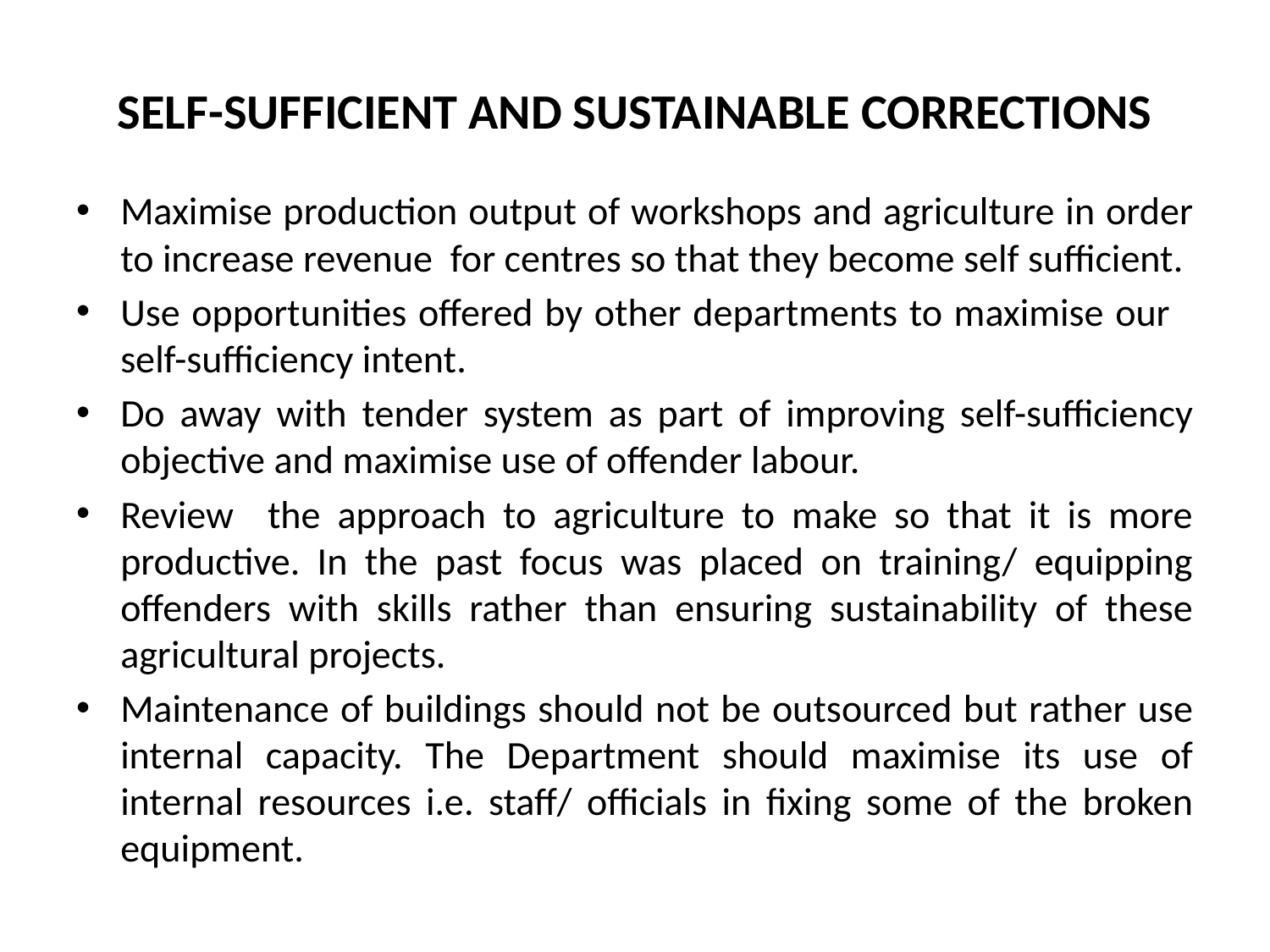

# SELF-SUFFICIENT AND SUSTAINABLE CORRECTIONS
Maximise production output of workshops and agriculture in order to increase revenue  for centres so that they become self sufficient.
Use opportunities offered by other departments to maximise our   self-sufficiency intent.
Do away with tender system as part of improving self-sufficiency objective and maximise use of offender labour.
Review  the approach to agriculture to make so that it is more productive. In the past focus was placed on training/ equipping offenders with skills rather than ensuring sustainability of these agricultural projects.
Maintenance of buildings should not be outsourced but rather use internal capacity. The Department should maximise its use of internal resources i.e. staff/ officials in fixing some of the broken equipment.